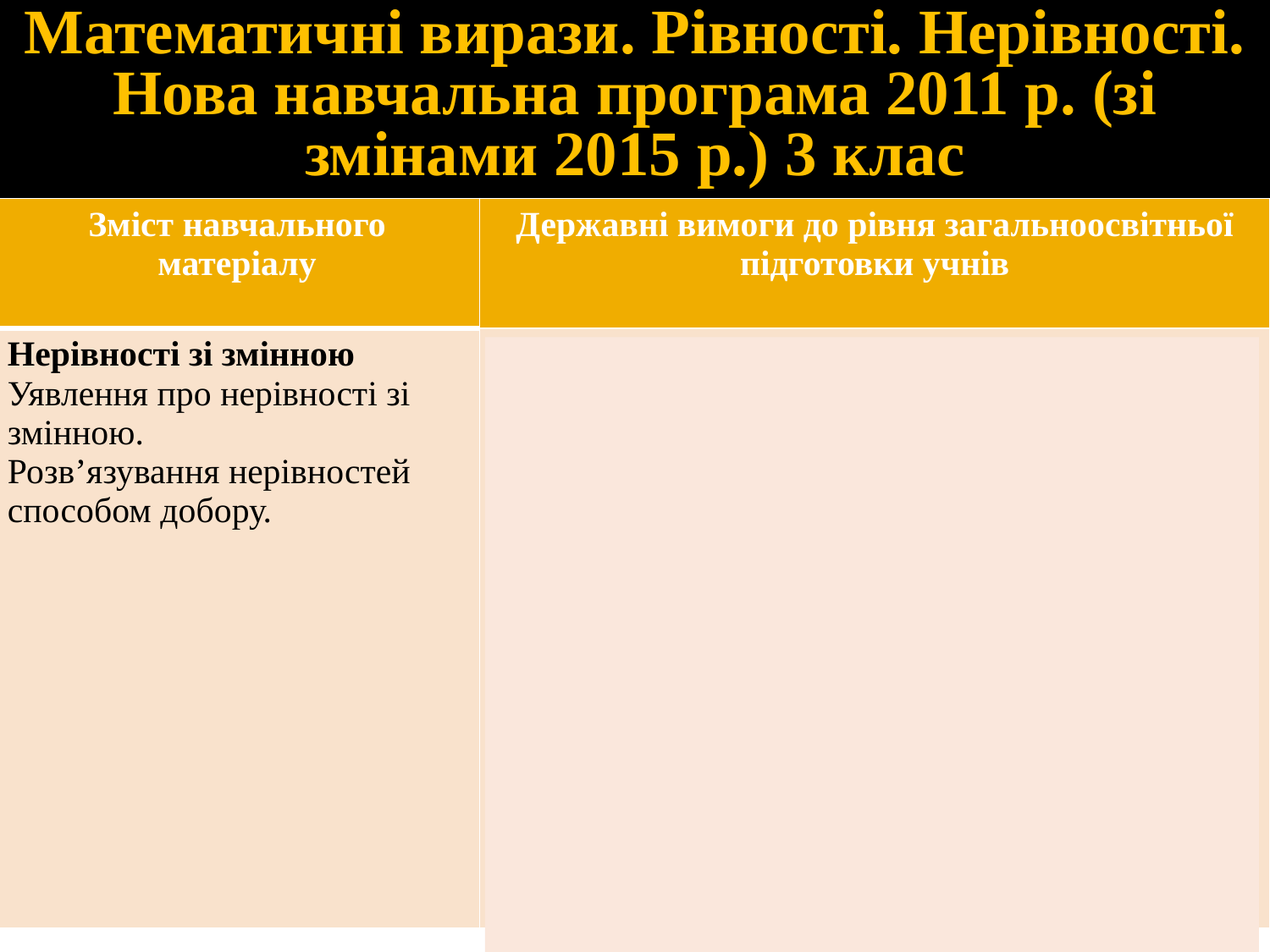

Математичні вирази. Рівності. Нерівності. Нова навчальна програма 2011 р. (зі змінами 2015 р.) 3 клас
| Зміст навчального матеріалу | Державні вимоги до рівня загальноосвітньої підготовки учнів |
| --- | --- |
| Нерівності зі змінною Уявлення про нерівності зі змінною. Розв’язування нерівностей способом добору. | розрізняє числові нерівності та нерівності зі змінною; знаходить окремі розв’язки нерівності зі змінною шляхом добору із кількох запропонованих. |